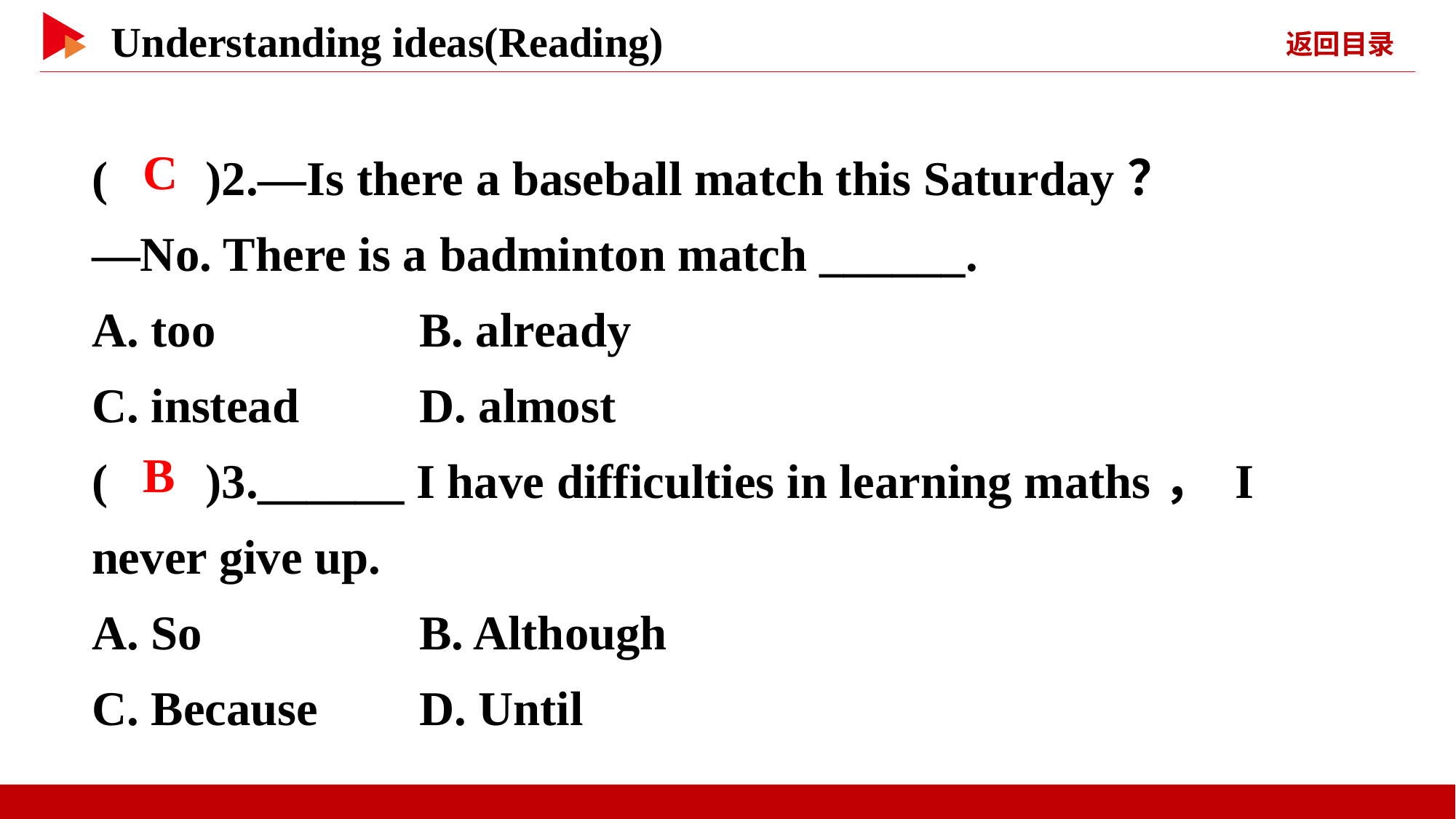

(        )2.—Is there a baseball match this Saturday？
—No. There is a badminton match ______.
A. too		B. already
C. instead		D. almost
(        )3.______ I have difficulties in learning maths， I never give up.
A. So		B. Although
C. Because	D. Until
   C
   B